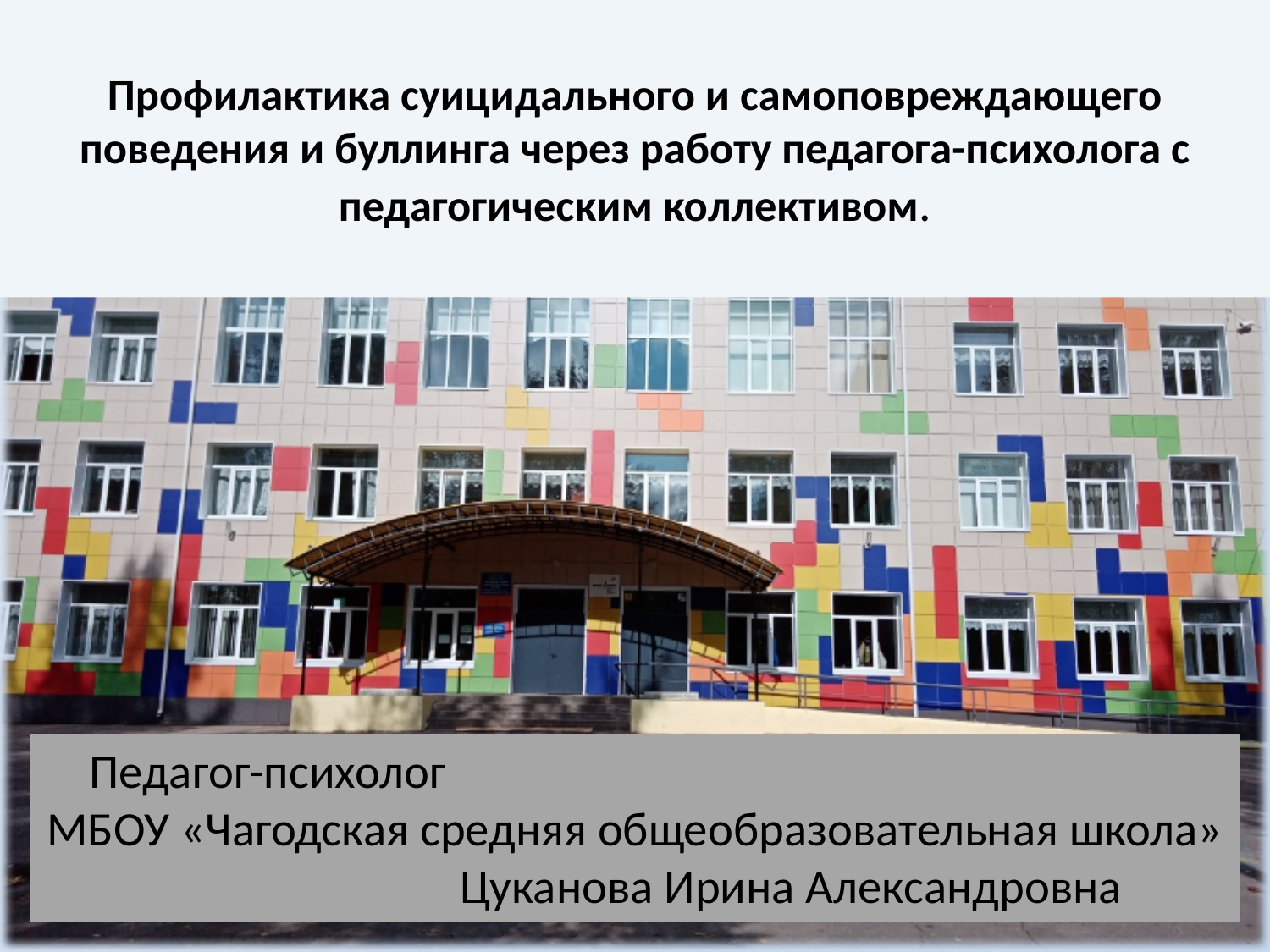

# Профилактика суицидального и самоповреждающего поведения и буллинга через работу педагога-психолога с педагогическим коллективом.
Педагог-психолог                                                                     МБОУ «Чагодская средняя общеобразовательная школа»                              Цуканова Ирина Александровна